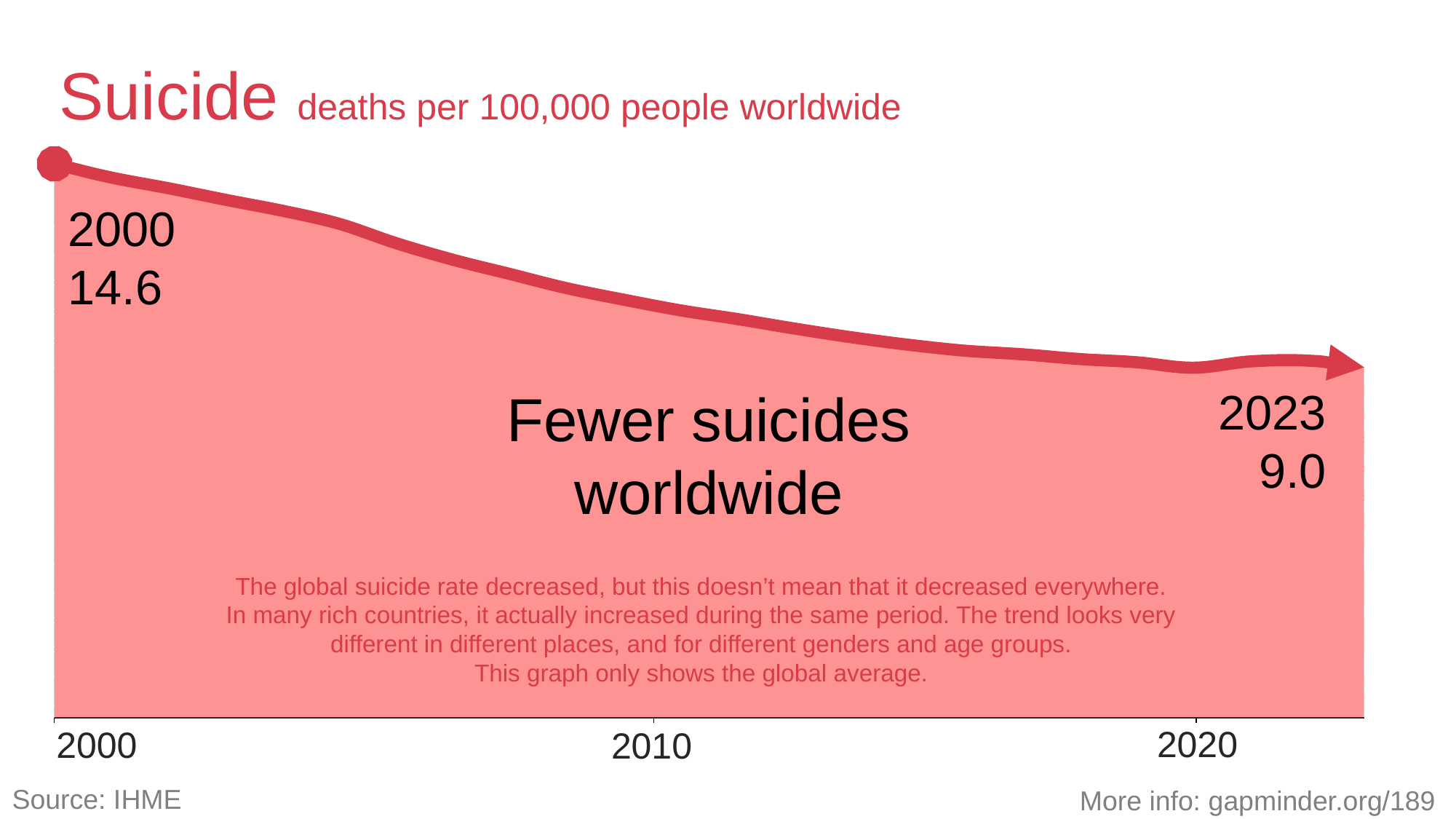

Suicide deaths per 100,000 people worldwide
2000
14.6

2023
9.0
Fewer suicides
worldwide

The global suicide rate decreased, but this doesn’t mean that it decreased everywhere.
In many rich countries, it actually increased during the same period. The trend looks very
 different in different places, and for different genders and age groups.
This graph only shows the global average.

2020
2000
2010

Source: IHME
More info: gapminder.org/189